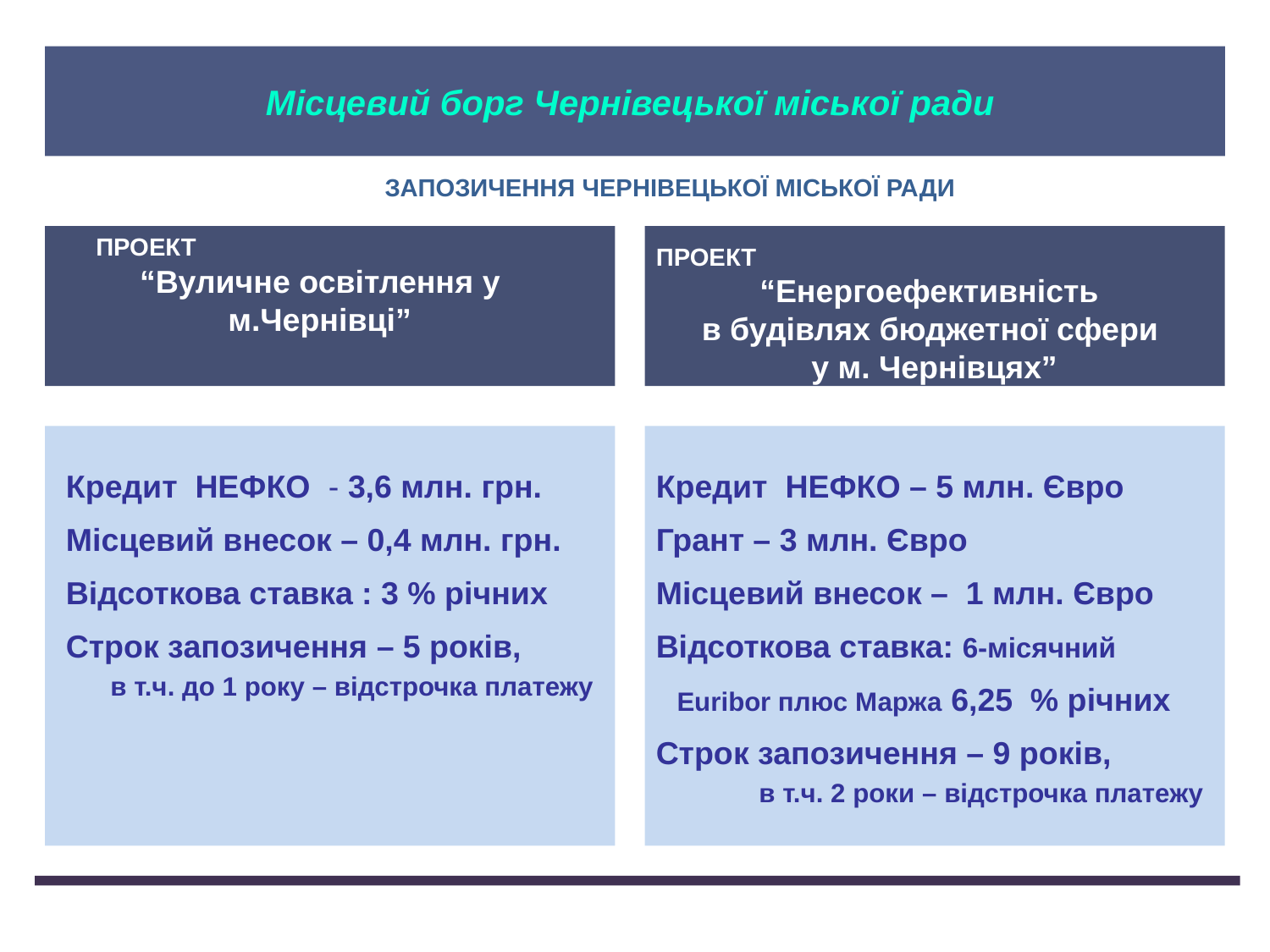

Місцевий борг Чернівецької міської ради

ЗАПОЗИЧЕННЯ ЧЕРНІВЕЦЬКОЇ МІСЬКОЇ РАДИ

ПРОЕКТ
“Вуличне освітлення у м.Чернівці”

ПРОЕКТ
 “Енергоефективність
в будівлях бюджетної сфери
 у м. Чернівцях”

Кредит  НЕФКО  - 3,6 млн. грн.
Місцевий внесок – 0,4 млн. грн.
Відсоткова ставка : 3 % річних
Строк запозичення – 5 років,
 в т.ч. до 1 року – відстрочка платежу

Кредит  НЕФКО – 5 млн. Євро
Грант – 3 млн. Євро
Місцевий внесок –  1 млн. Євро
Відсоткова ставка: 6-місячний Euribor плюс Маржа 6,25  % річних
Строк запозичення – 9 років,
 в т.ч. 2 роки – відстрочка платежу